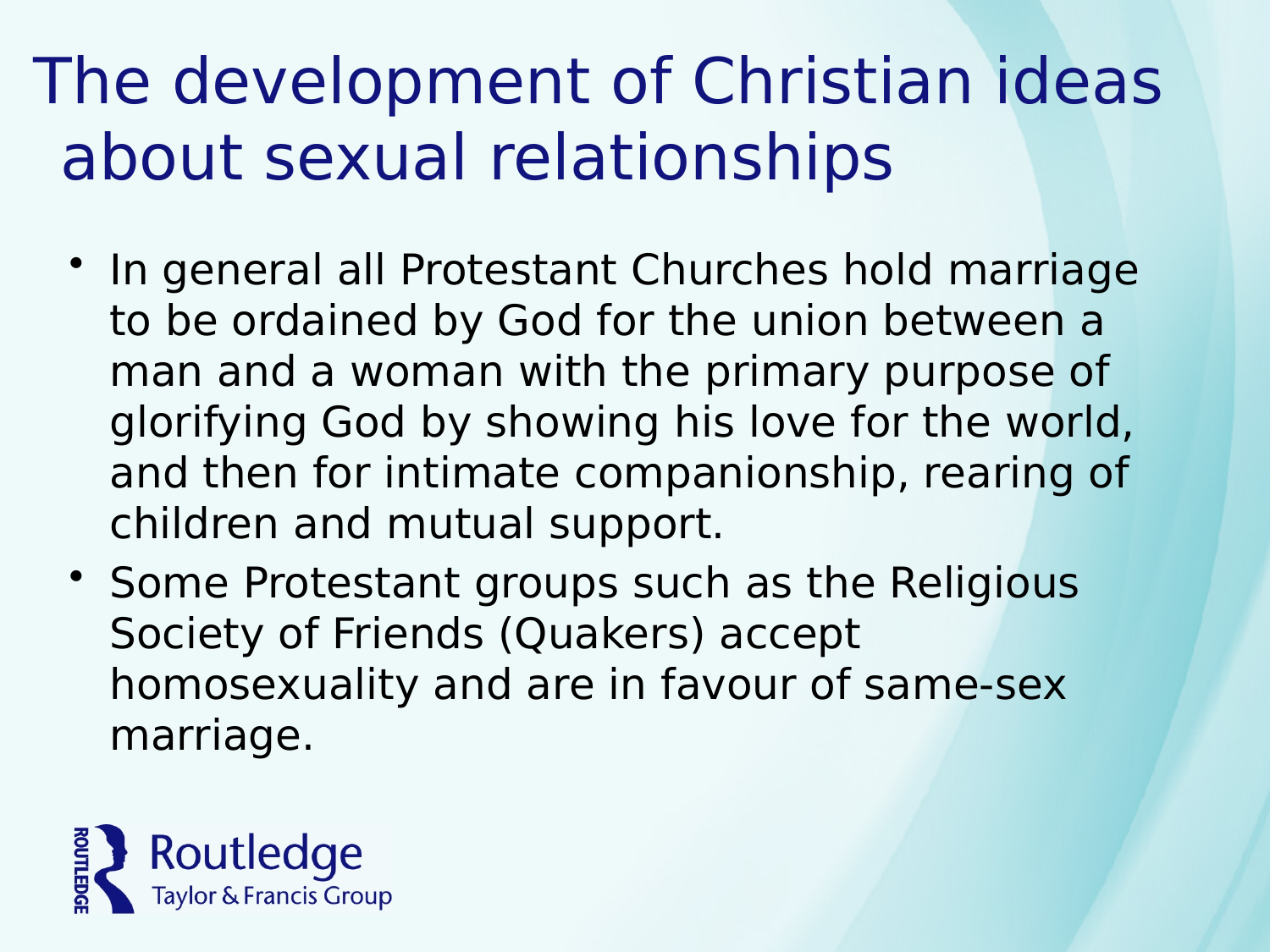

# The development of Christian ideas about sexual relationships
In general all Protestant Churches hold marriage to be ordained by God for the union between a man and a woman with the primary purpose of glorifying God by showing his love for the world, and then for intimate companionship, rearing of children and mutual support.
Some Protestant groups such as the Religious Society of Friends (Quakers) accept homosexuality and are in favour of same-sex marriage.